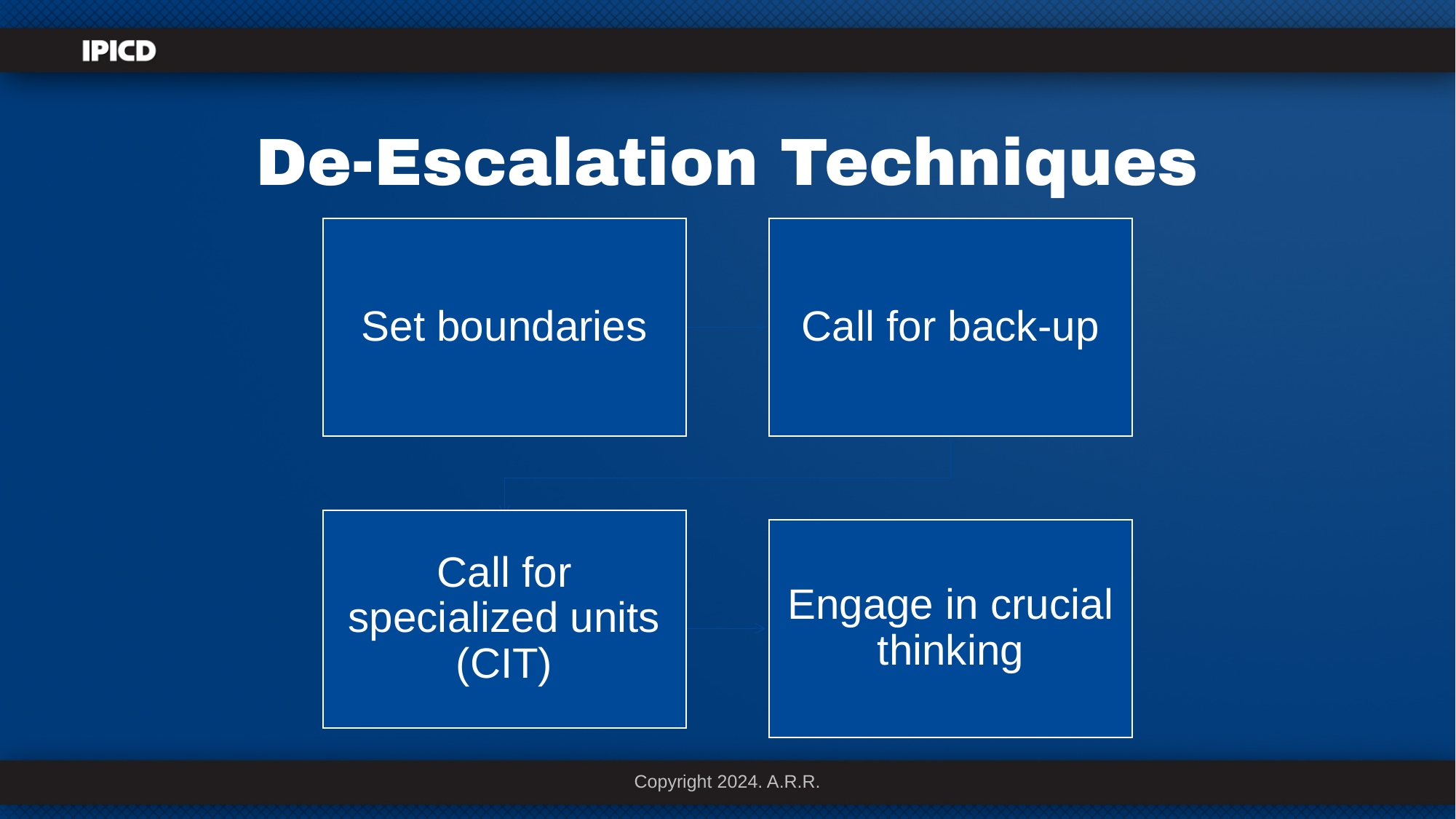

# De-Escalation Techniques
Set boundaries
Call for back-up

Call for specialized units (CIT)
Engage in crucial thinking